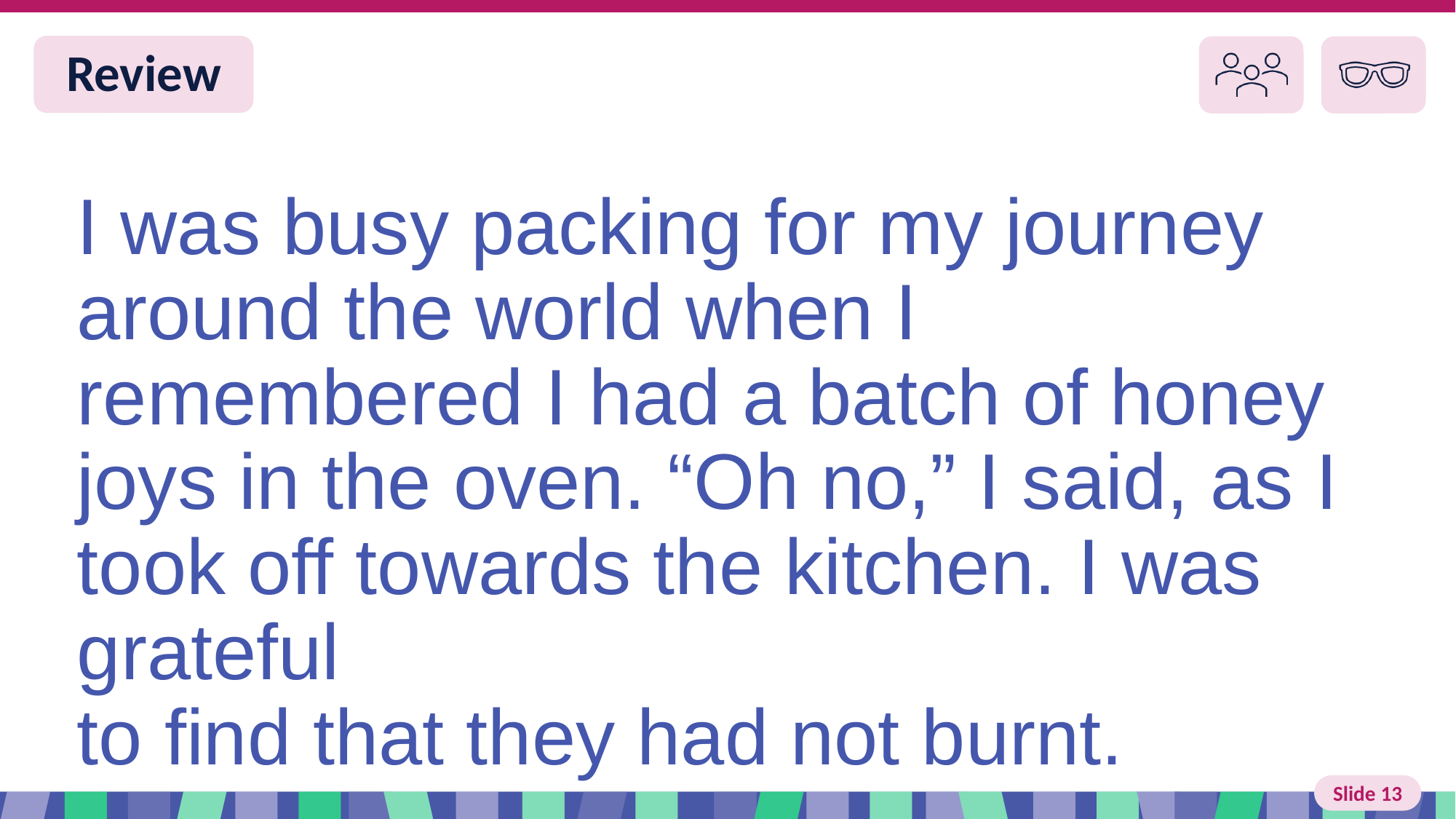

Slide 13 Review You do
I was busy packing for my journey around the world when I remembered I had a batch of honey joys in the oven. “Oh no,” I said, as I took off towards the kitchen. I was grateful
to find that they had not burnt.